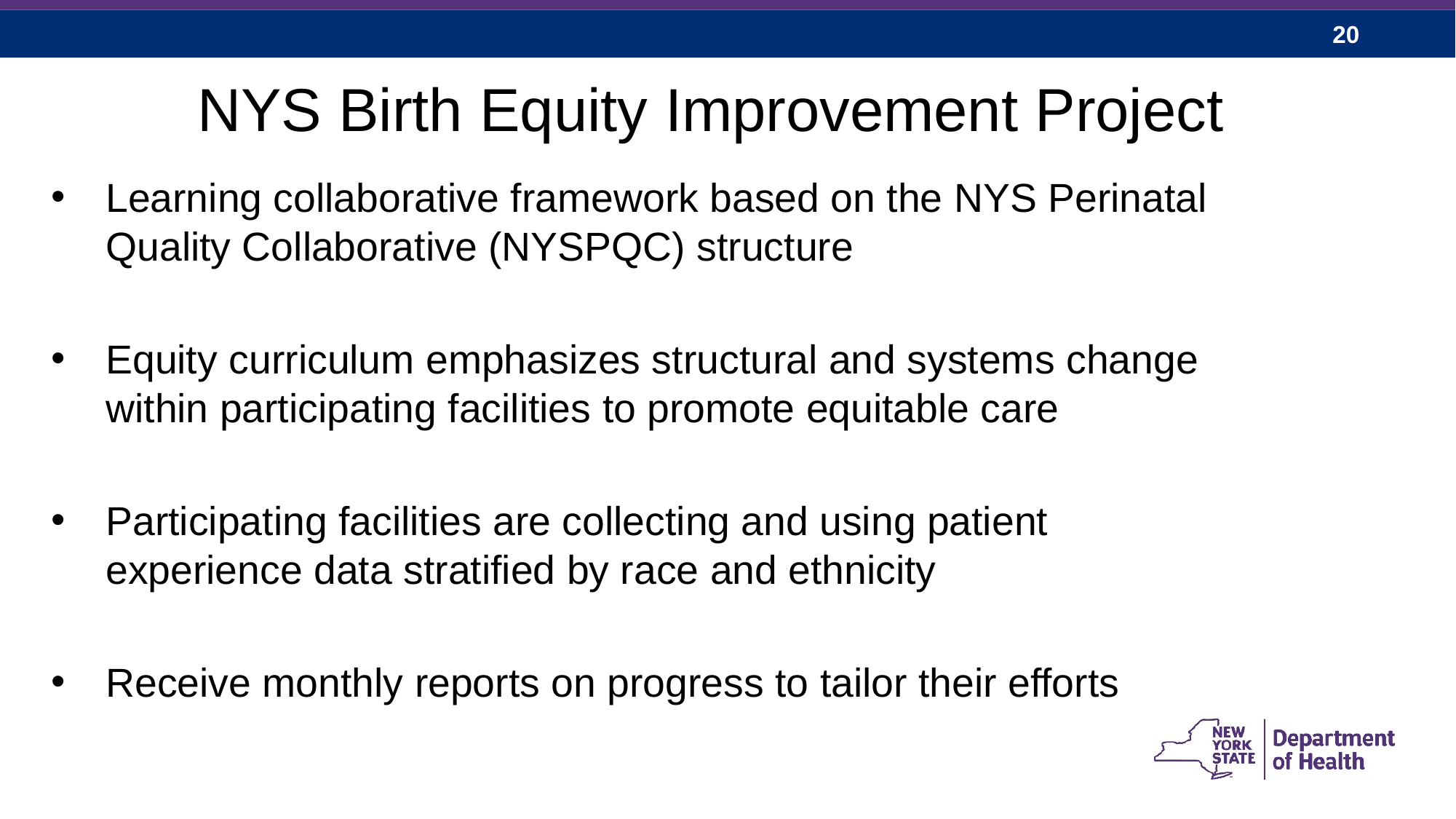

# NYS Birth Equity Improvement Project
Learning collaborative framework based on the NYS Perinatal Quality Collaborative (NYSPQC) structure

Equity curriculum emphasizes structural and systems change within participating facilities to promote equitable care

Participating facilities are collecting and using patient experience data stratified by race and ethnicity

Receive monthly reports on progress to tailor their efforts